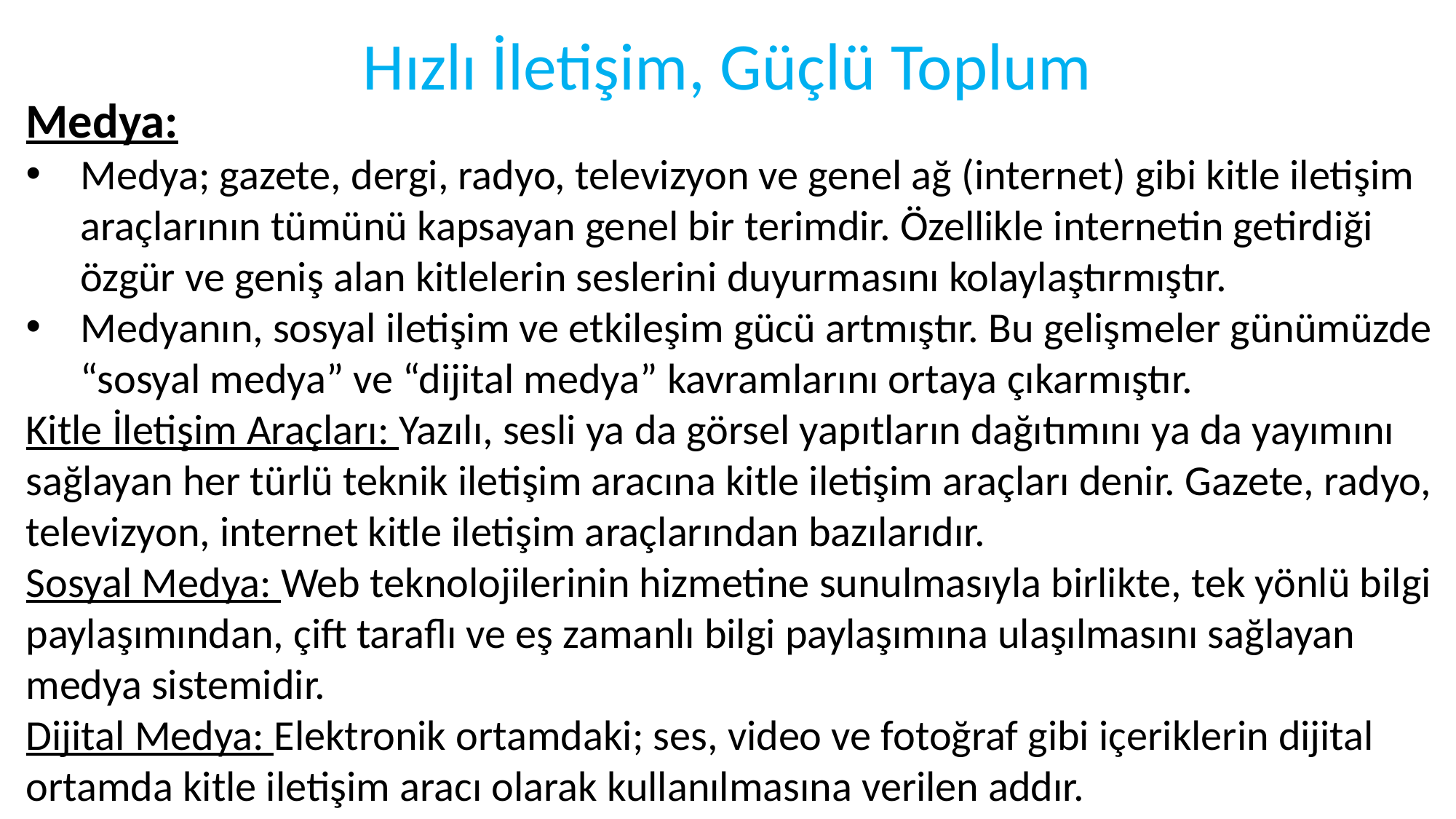

# Hızlı İletişim, Güçlü Toplum
Medya:
Medya; gazete, dergi, radyo, televizyon ve genel ağ (internet) gibi kitle iletişim araçlarının tümünü kapsayan genel bir terimdir. Özellikle internetin getirdiği özgür ve geniş alan kitlelerin seslerini duyurmasını kolaylaştırmıştır.
Medyanın, sosyal iletişim ve etkileşim gücü artmıştır. Bu gelişmeler günümüzde “sosyal medya” ve “dijital medya” kavramlarını ortaya çıkarmıştır.
Kitle İletişim Araçları: Yazılı, sesli ya da görsel yapıtların dağıtımını ya da yayımını sağlayan her türlü teknik iletişim aracına kitle iletişim araçları denir. Gazete, radyo, televizyon, internet kitle iletişim araçlarından bazılarıdır.
Sosyal Medya: Web teknolojilerinin hizmetine sunulmasıyla birlikte, tek yönlü bilgi paylaşımından, çift taraflı ve eş zamanlı bilgi paylaşımına ulaşılmasını sağlayan medya sistemidir.
Dijital Medya: Elektronik ortamdaki; ses, video ve fotoğraf gibi içeriklerin dijital ortamda kitle iletişim aracı olarak kullanılmasına verilen addır.